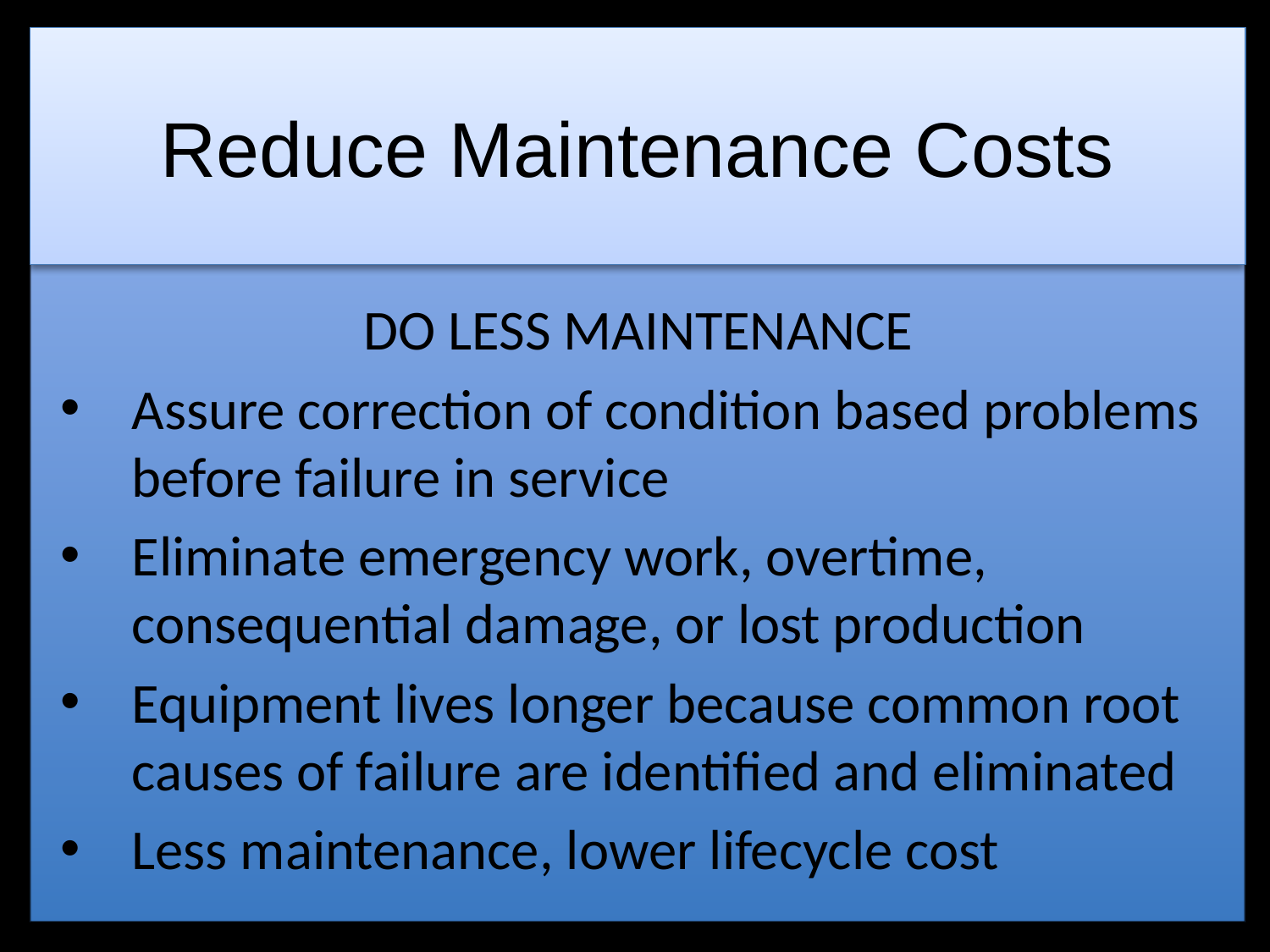

# Reduce Maintenance Costs
DO LESS MAINTENANCE
Assure correction of condition based problems before failure in service
Eliminate emergency work, overtime, consequential damage, or lost production
Equipment lives longer because common root causes of failure are identified and eliminated
Less maintenance, lower lifecycle cost